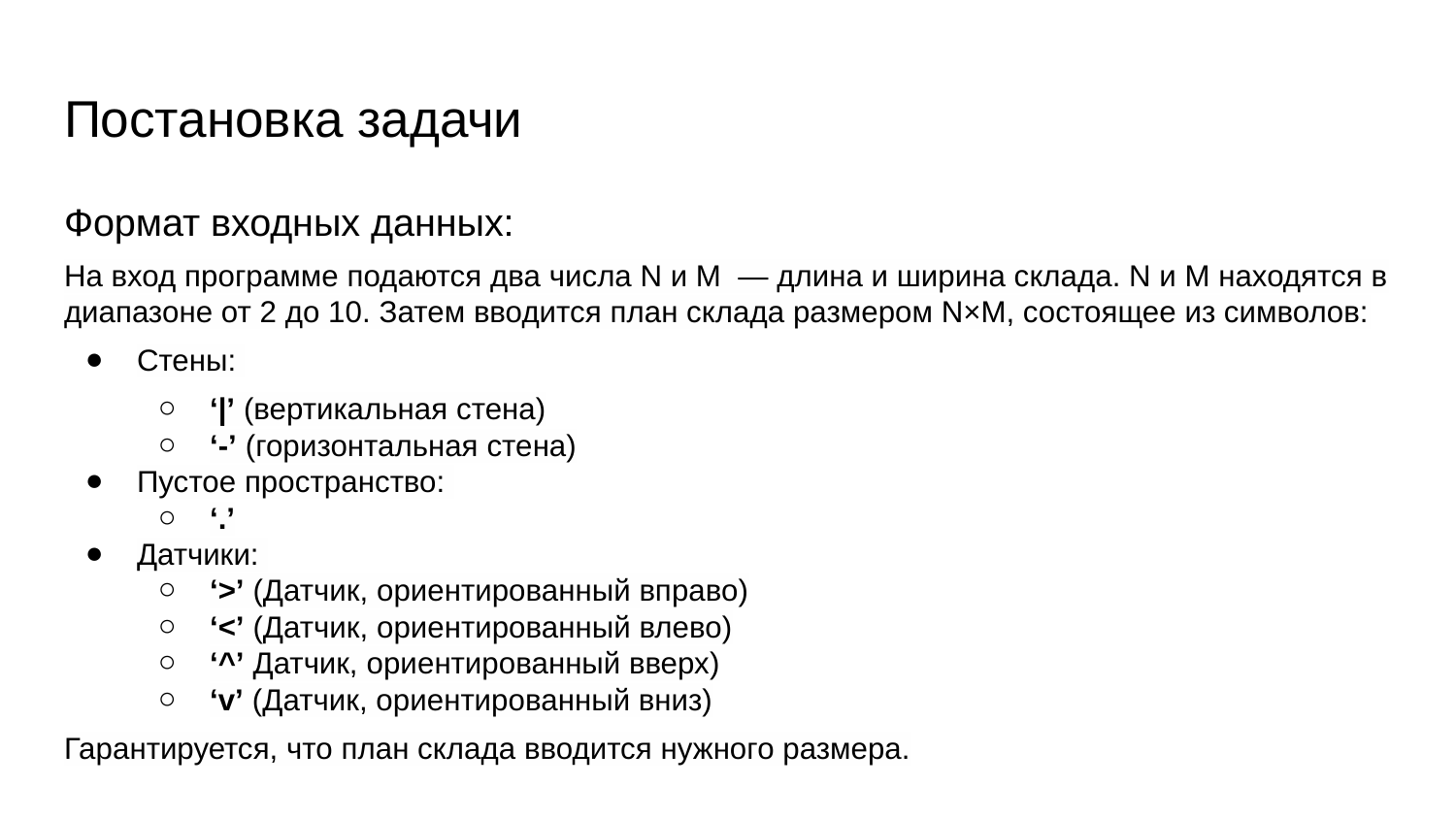

# Постановка задачи
Формат входных данных:
На вход программе подаются два числа N и M  — длина и ширина склада. N и M находятся в диапазоне от 2 до 10. Затем вводится план склада размером N×M, состоящее из символов:
Стены:
‘|’ (вертикальная стена)
‘-’ (горизонтальная стена)
Пустое пространство:
‘.’
Датчики:
‘>’ (Датчик, ориентированный вправо)
‘<’ (Датчик, ориентированный влево)
‘^’ Датчик, ориентированный вверх)
‘v’ (Датчик, ориентированный вниз)
Гарантируется, что план склада вводится нужного размера.